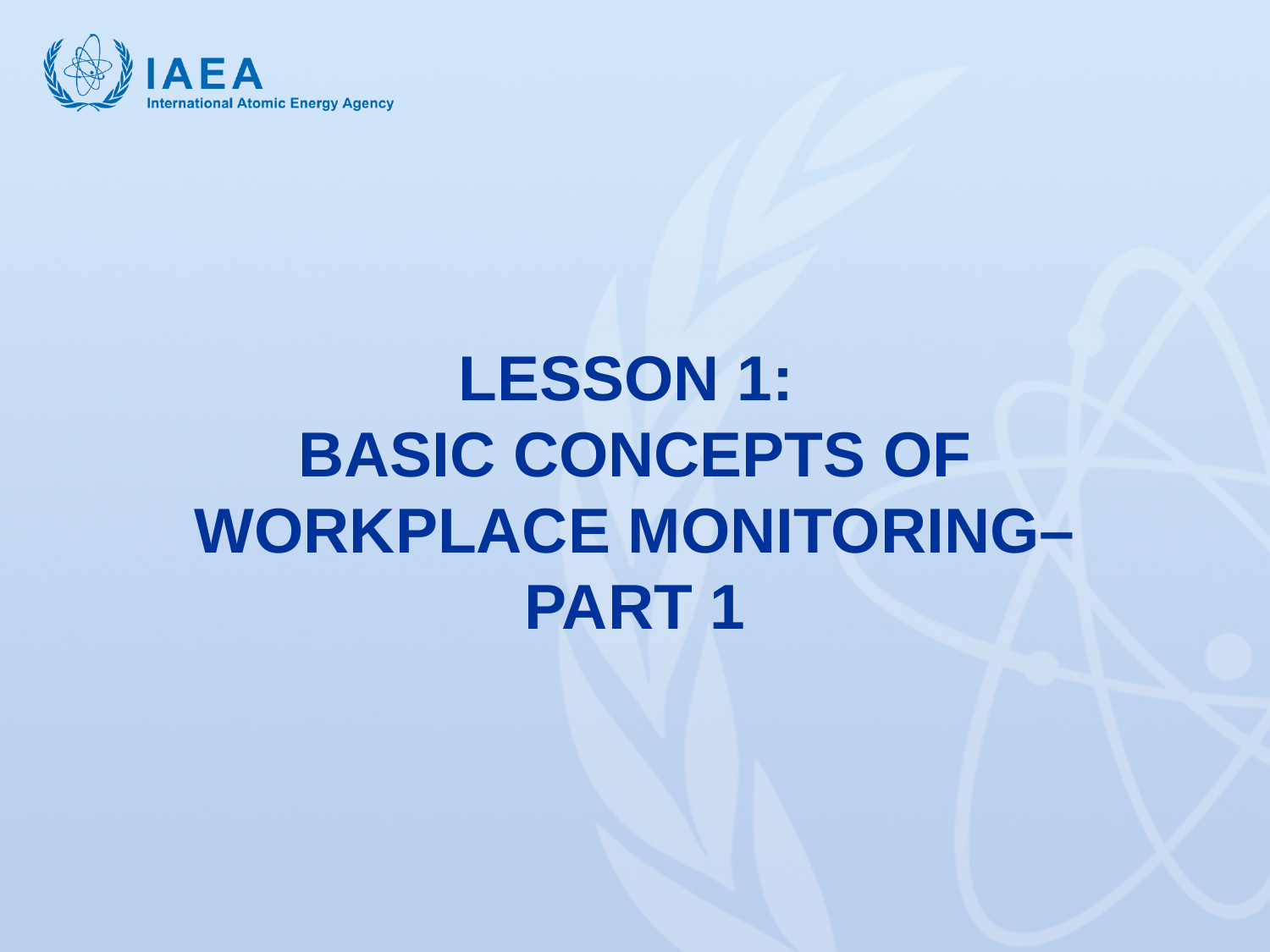

LESSON 1:
BASIC CONCEPTS OF WORKPLACE MONITORING– PART 1